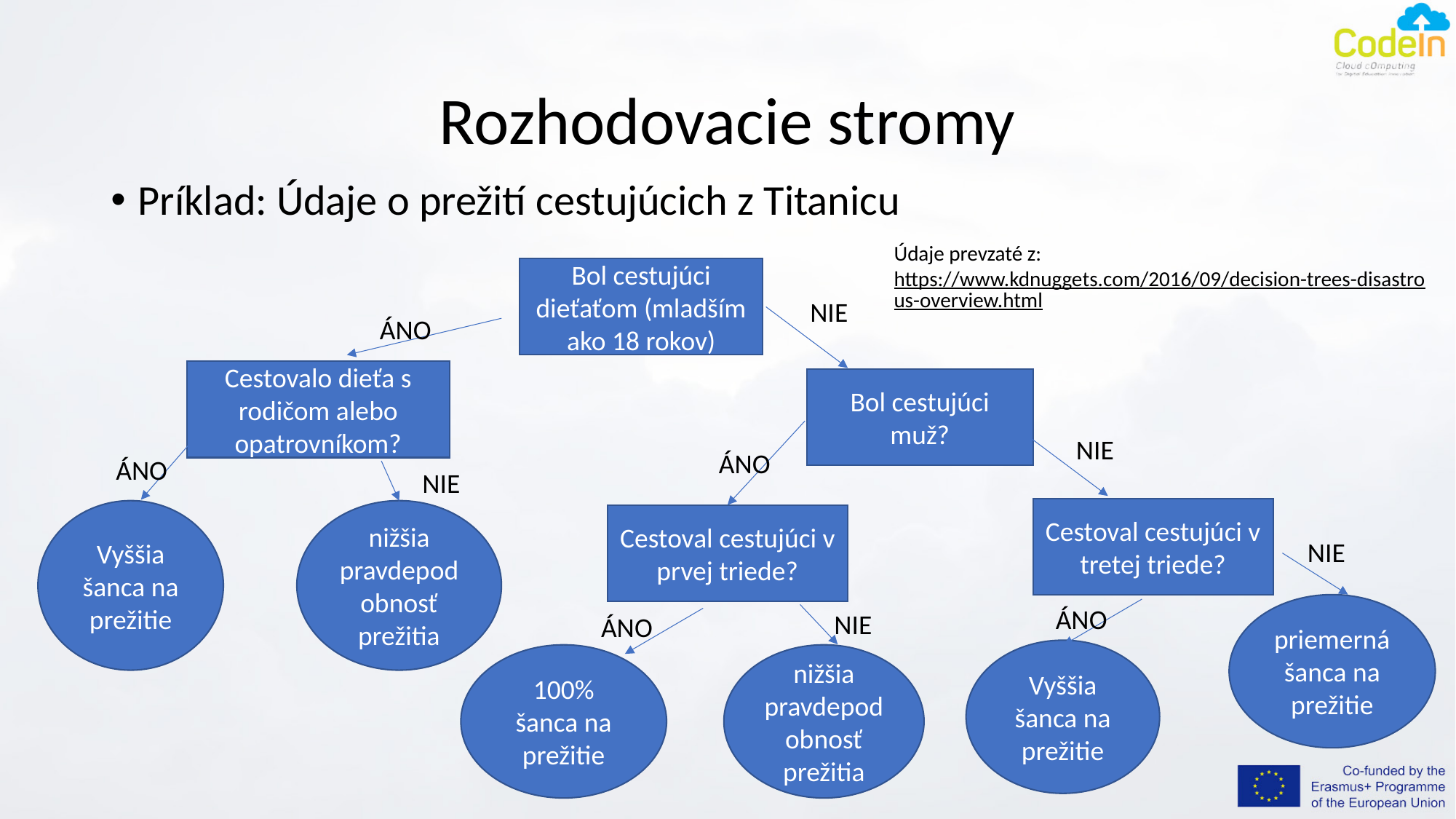

# Rozhodovacie stromy
Príklad: Údaje o prežití cestujúcich z Titanicu
Údaje prevzaté z:
https://www.kdnuggets.com/2016/09/decision-trees-disastrous-overview.html
Bol cestujúci dieťaťom (mladším ako 18 rokov)
NIE
ÁNO
Cestovalo dieťa s rodičom alebo opatrovníkom?
Bol cestujúci muž?
NIE
ÁNO
ÁNO
NIE
Cestoval cestujúci v tretej triede?
Vyššia šanca na prežitie
nižšia pravdepodobnosť prežitia
Cestoval cestujúci v prvej triede?
NIE
priemerná šanca na prežitie
ÁNO
NIE
ÁNO
Vyššia šanca na prežitie
100% šanca na prežitie
nižšia pravdepodobnosť prežitia